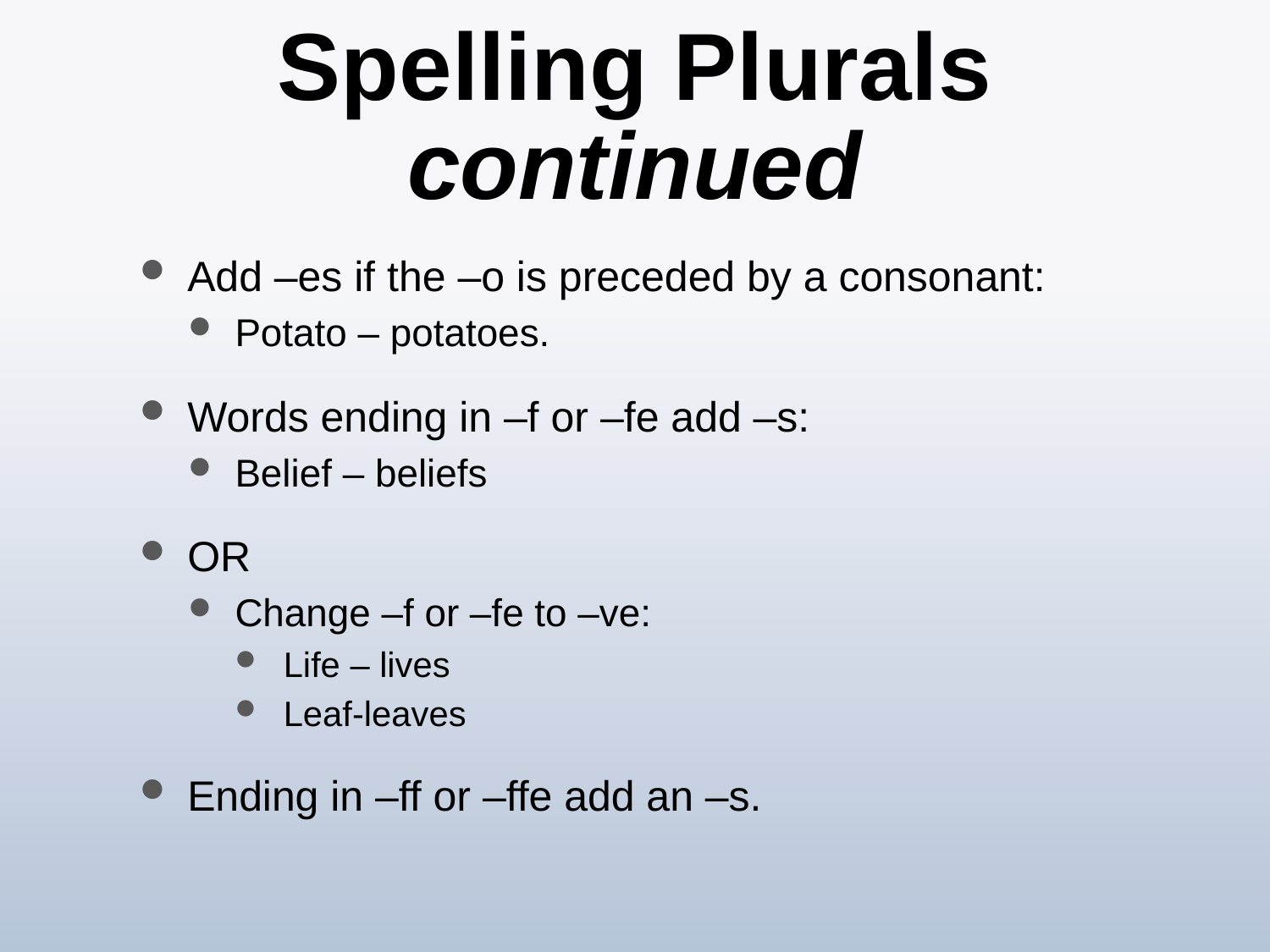

# Spelling Plurals continued
Add –es if the –o is preceded by a consonant:
Potato – potatoes.
Words ending in –f or –fe add –s:
Belief – beliefs
OR
Change –f or –fe to –ve:
Life – lives
Leaf-leaves
Ending in –ff or –ffe add an –s.